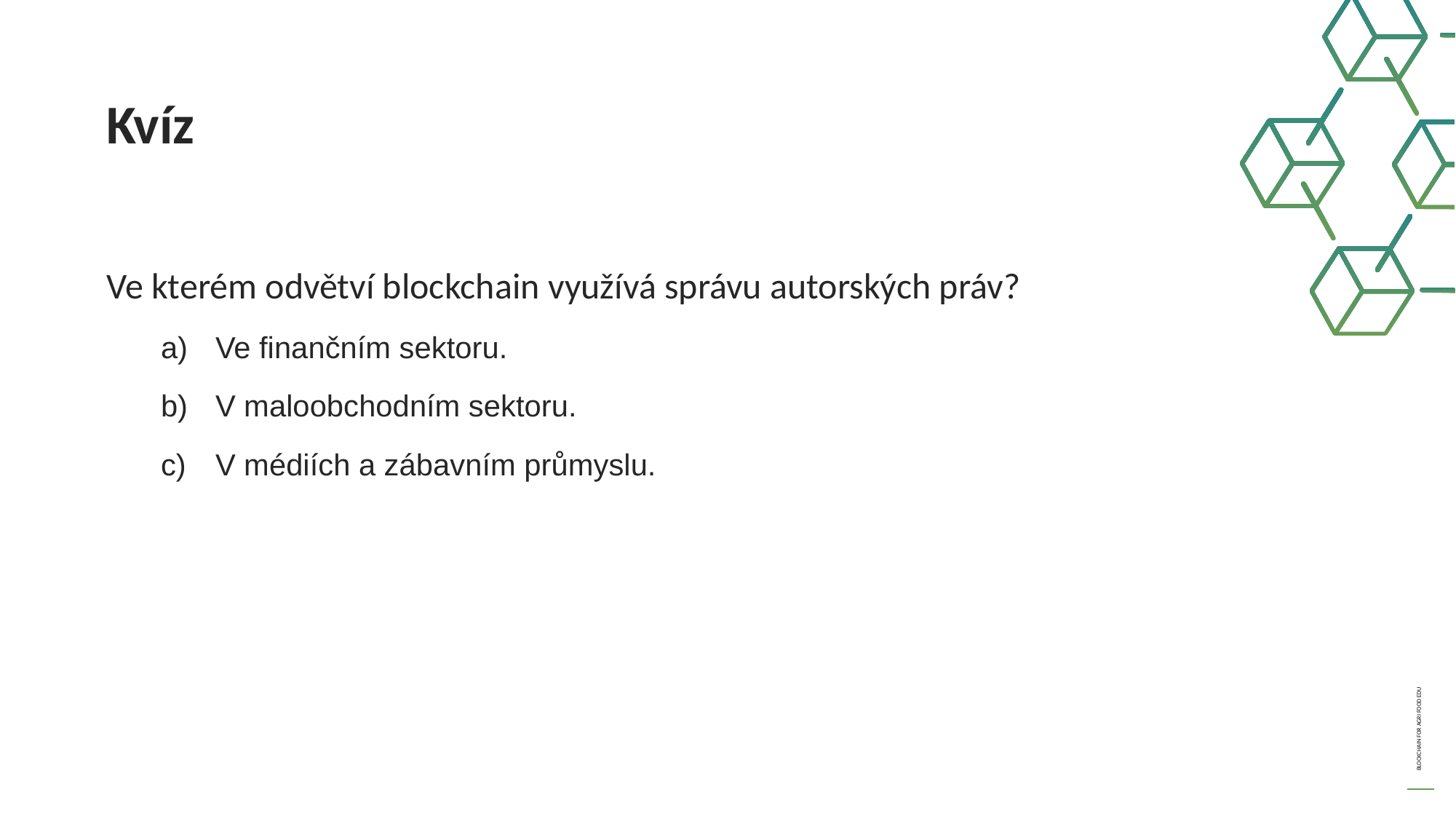

Kvíz
Ve kterém odvětví blockchain využívá správu autorských práv?
Ve finančním sektoru.
V maloobchodním sektoru.
V médiích a zábavním průmyslu.